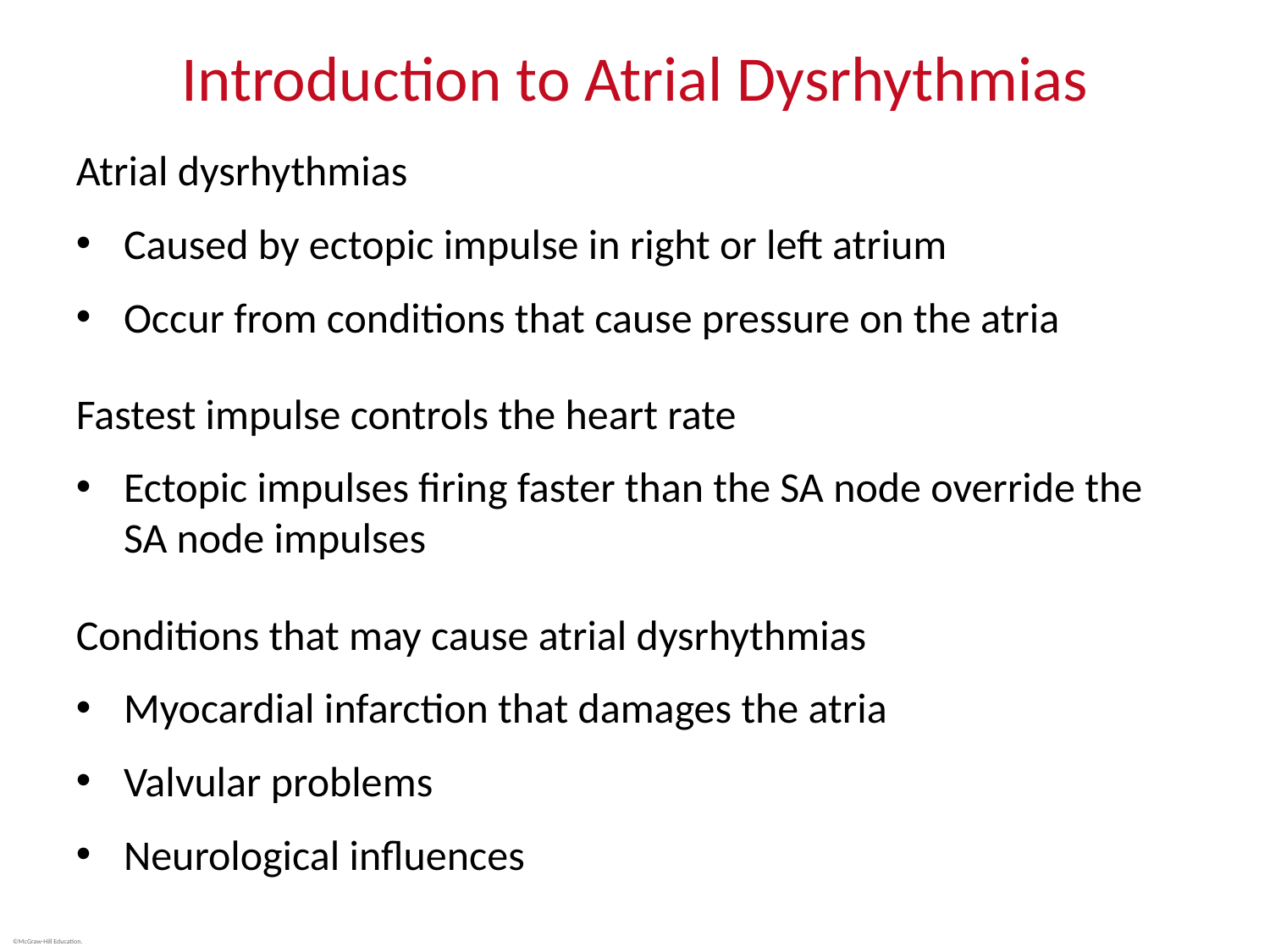

# Introduction to Atrial Dysrhythmias
Atrial dysrhythmias
Caused by ectopic impulse in right or left atrium
Occur from conditions that cause pressure on the atria
Fastest impulse controls the heart rate
Ectopic impulses firing faster than the SA node override the SA node impulses
Conditions that may cause atrial dysrhythmias
Myocardial infarction that damages the atria
Valvular problems
Neurological influences